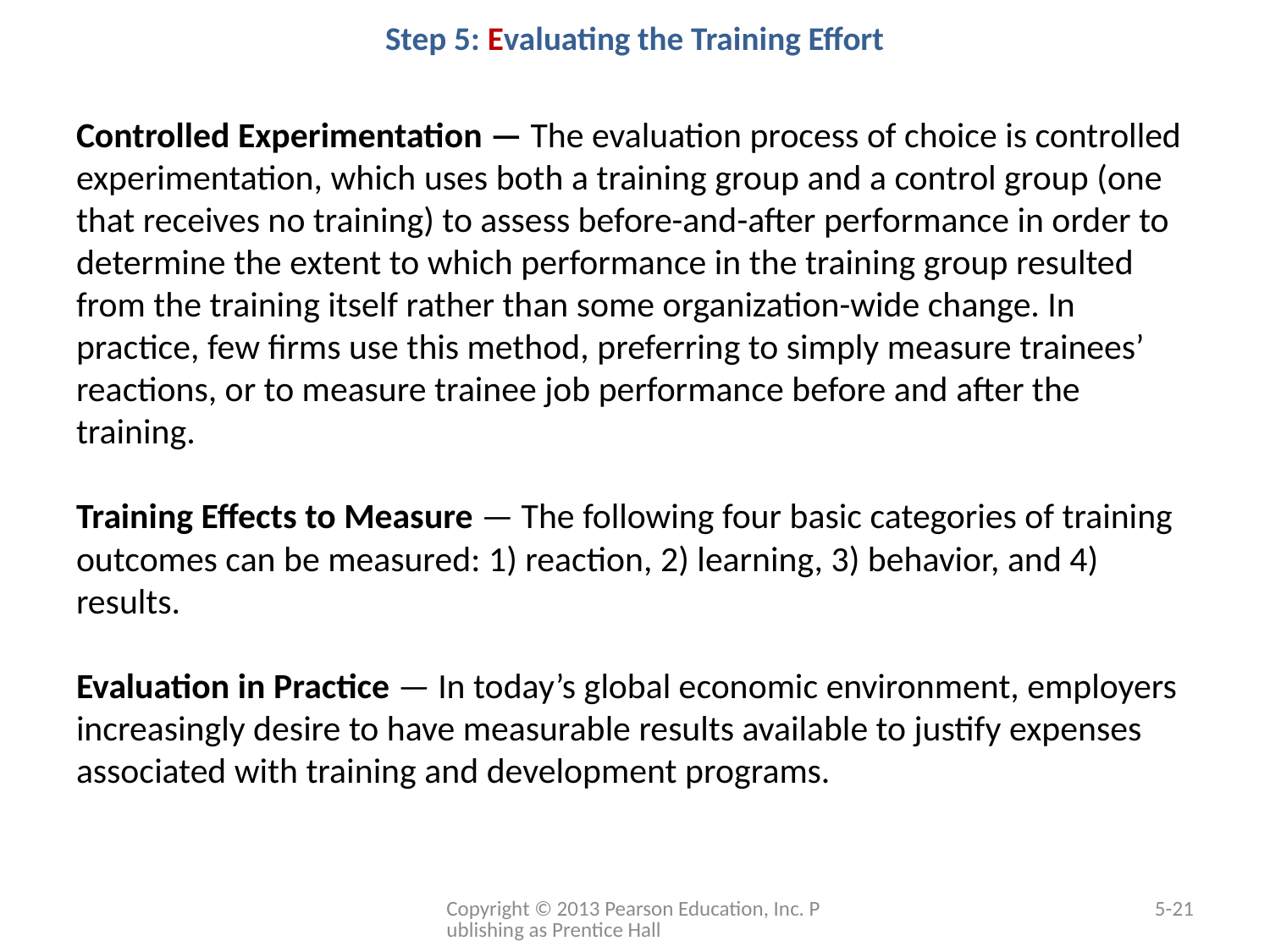

# Step 5: Evaluating the Training Effort
Controlled Experimentation — The evaluation process of choice is controlled experimentation, which uses both a training group and a control group (one that receives no training) to assess before-and-after performance in order to determine the extent to which performance in the training group resulted from the training itself rather than some organization-wide change. In practice, few firms use this method, preferring to simply measure trainees’ reactions, or to measure trainee job performance before and after the training.

Training Effects to Measure — The following four basic categories of training outcomes can be measured: 1) reaction, 2) learning, 3) behavior, and 4) results.

Evaluation in Practice — In today’s global economic environment, employers increasingly desire to have measurable results available to justify expenses associated with training and development programs.

Copyright © 2013 Pearson Education, Inc. Publishing as Prentice Hall
5-21